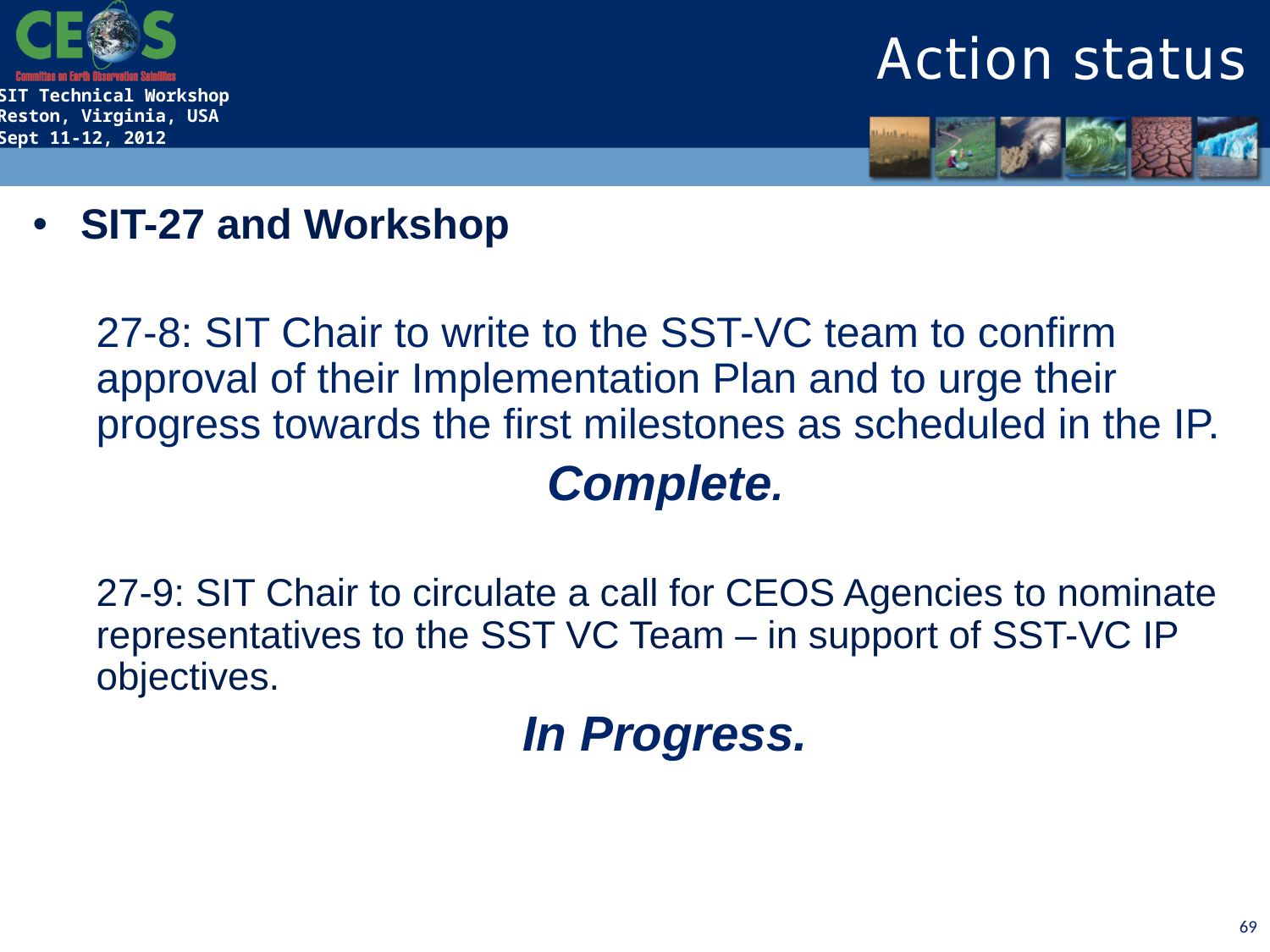

Action status
SIT-27 and Workshop

27-8: SIT Chair to write to the SST-VC team to confirm approval of their Implementation Plan and to urge their progress towards the first milestones as scheduled in the IP.
Complete.

27-9: SIT Chair to circulate a call for CEOS Agencies to nominate representatives to the SST VC Team – in support of SST-VC IP objectives.
In Progress.

69